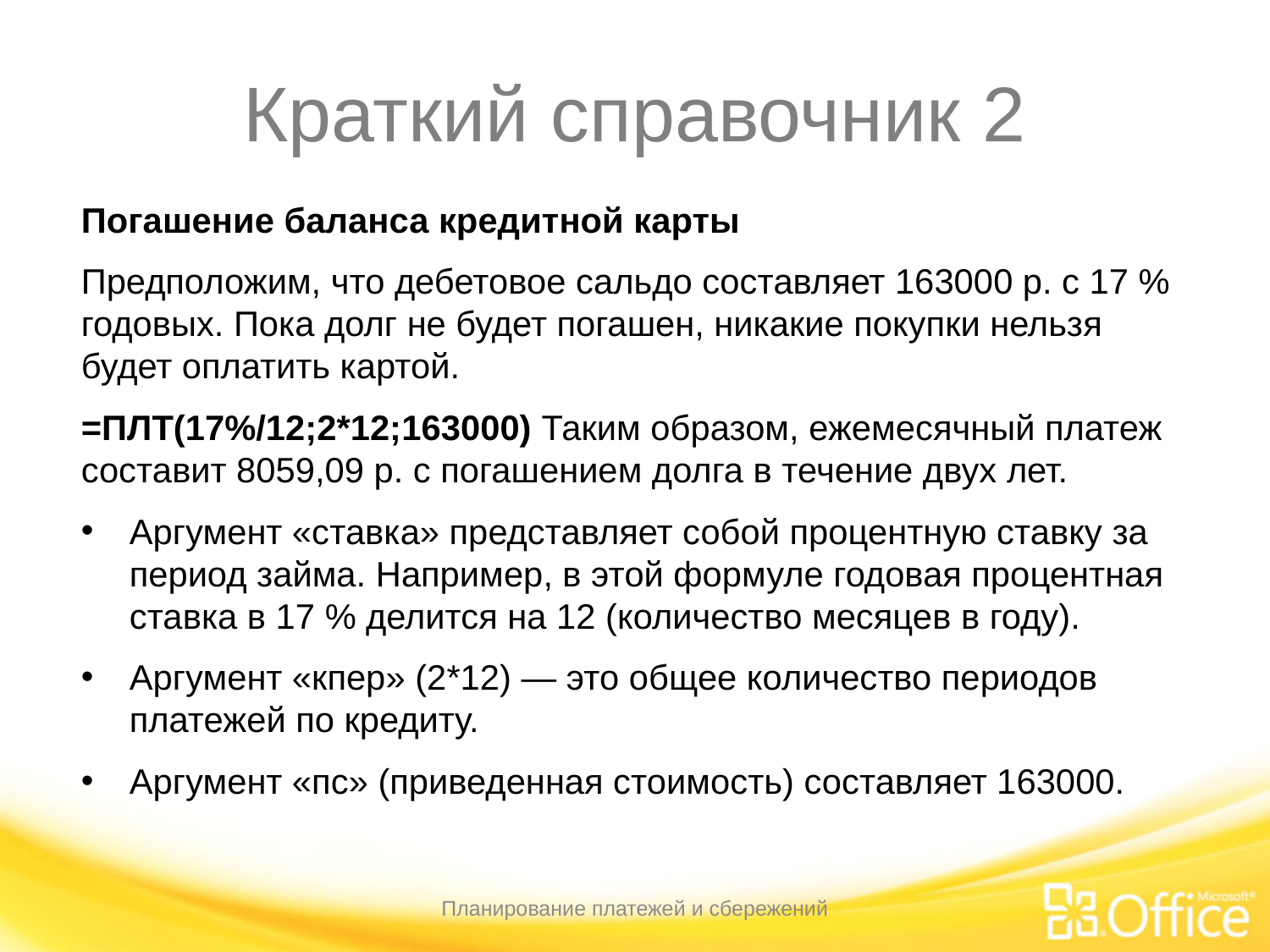

# Краткий справочник 2
Погашение баланса кредитной карты
Предположим, что дебетовое сальдо составляет 163000 р. с 17 % годовых. Пока долг не будет погашен, никакие покупки нельзя будет оплатить картой.
=ПЛТ(17%/12;2*12;163000) Таким образом, ежемесячный платеж составит 8059,09 р. с погашением долга в течение двух лет.
Аргумент «ставка» представляет собой процентную ставку за период займа. Например, в этой формуле годовая процентная ставка в 17 % делится на 12 (количество месяцев в году).
Аргумент «кпер» (2*12) — это общее количество периодов платежей по кредиту.
Аргумент «пс» (приведенная стоимость) составляет 163000.

Планирование платежей и сбережений